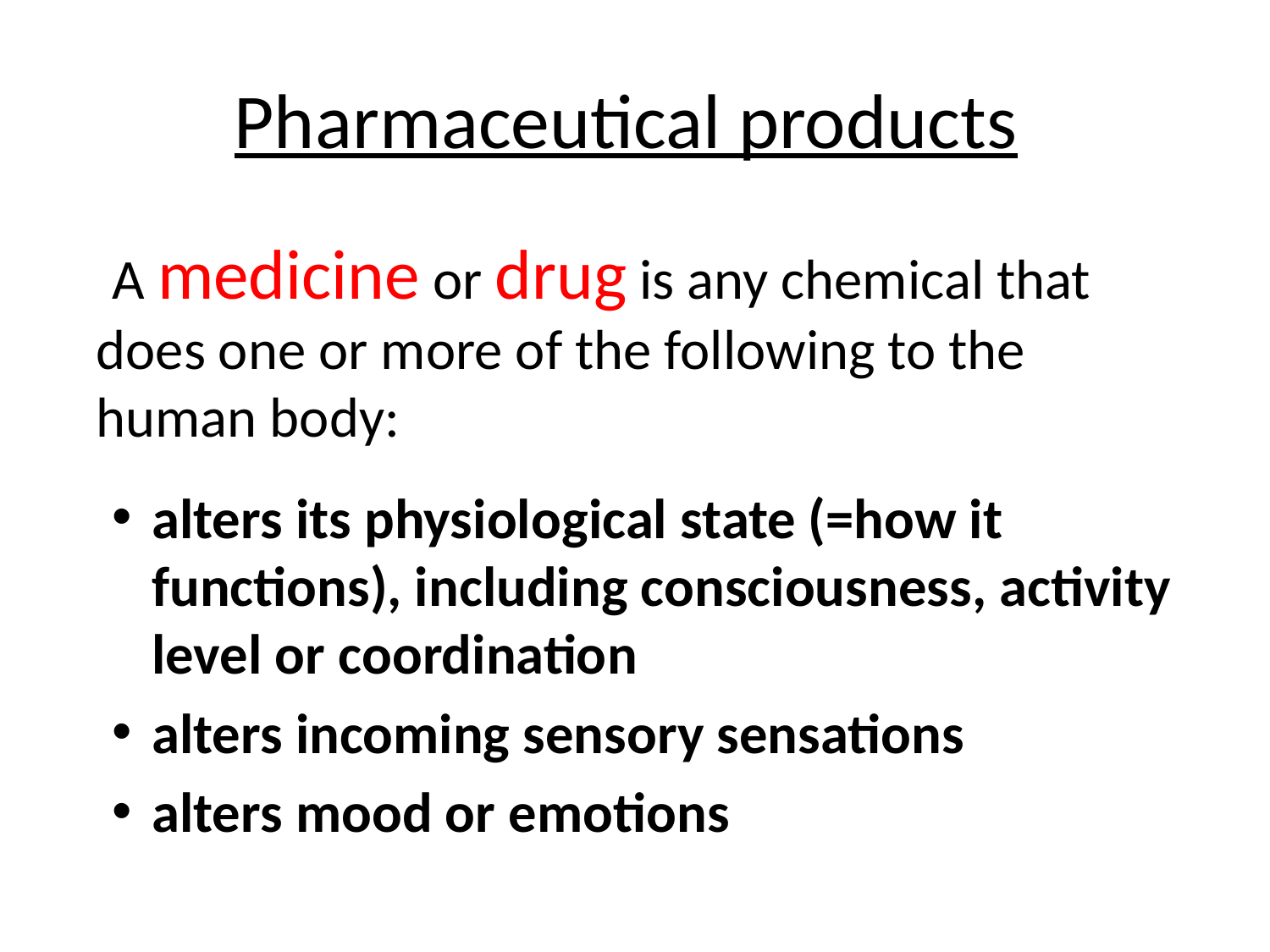

# Pharmaceutical products
     A medicine or drug is any chemical that does one or more of the following to the human body:

alters its physiological state (=how it functions), including consciousness, activity level or coordination
alters incoming sensory sensations
alters mood or emotions